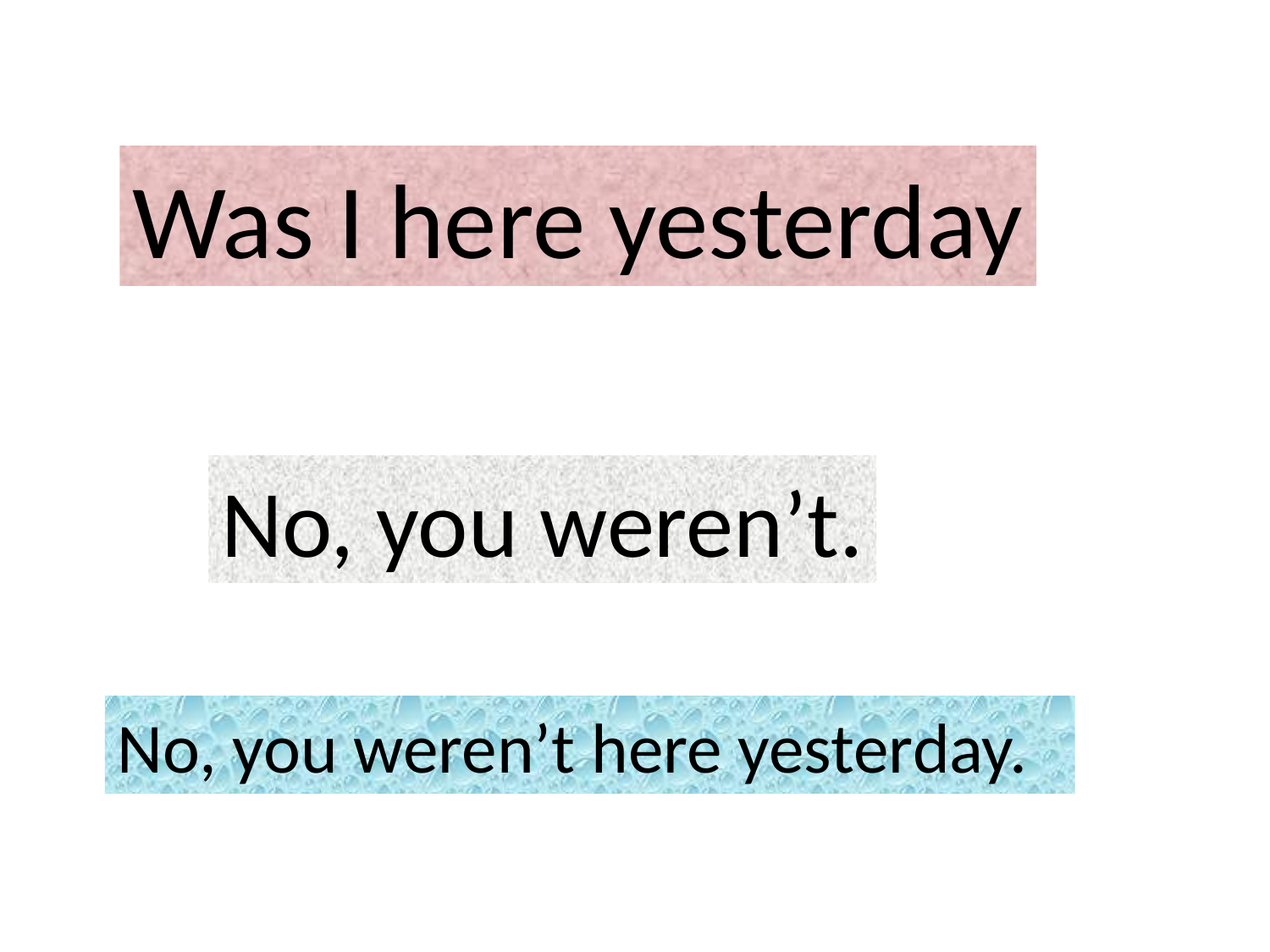

Was I here yesterday
No, you weren’t.
No, you weren’t here yesterday.